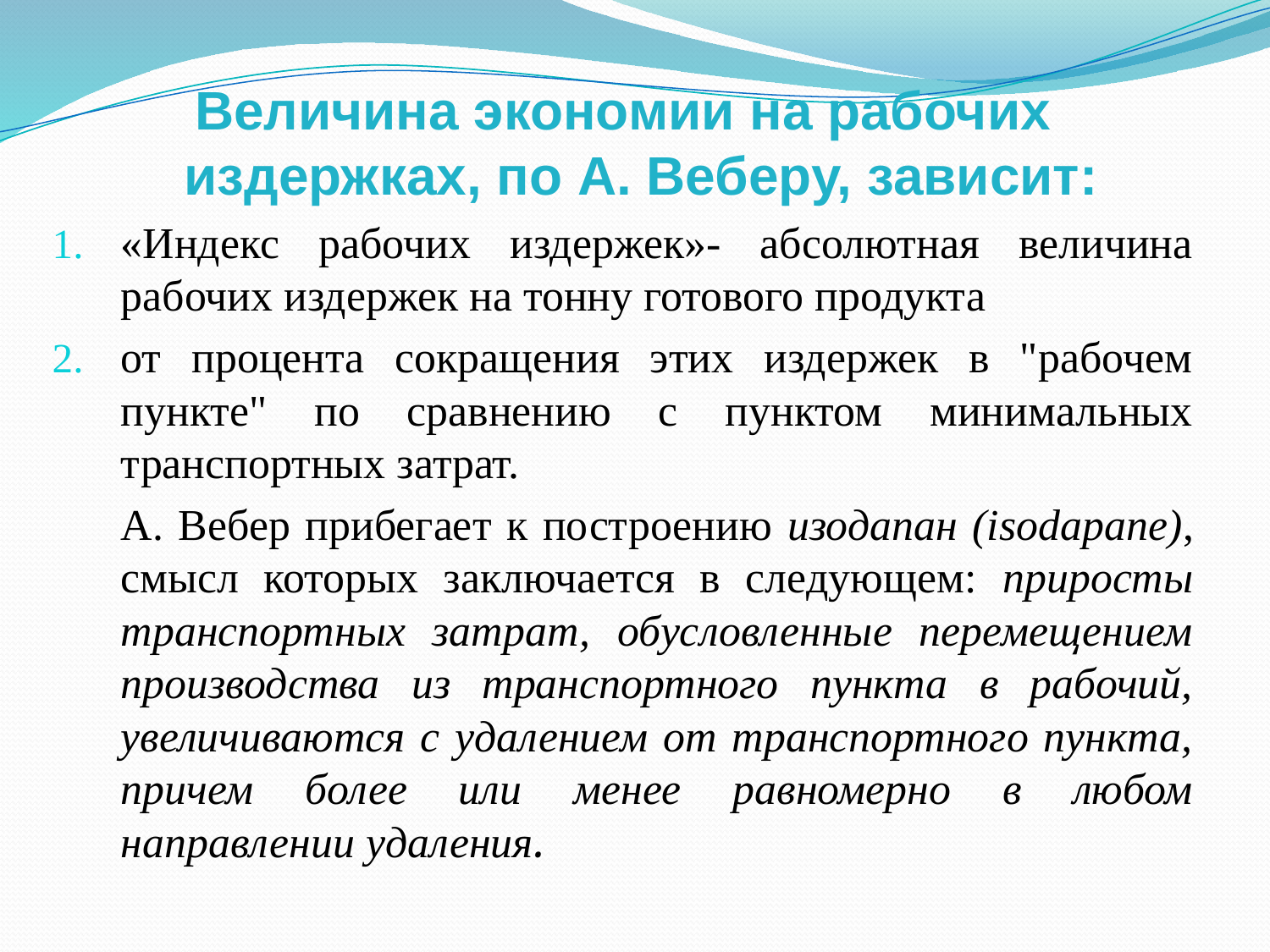

Величина экономии на рабочих издержках, по А. Веберу, зависит:
«Индекс рабочих издержек»- абсолютная величина рабочих издержек на тонну готового продукта
от процента сокращения этих издержек в "рабочем пункте" по сравнению с пунктом минимальных транспортных затрат.
		А. Вебер прибегает к построению изодапан (isodapane), смысл которых заключается в следующем: приросты транспортных затрат, обусловленные перемещением производства из транспортного пункта в рабочий, увеличиваются с удалением от транспортного пункта, причем более или менее равномерно в любом направлении удаления.